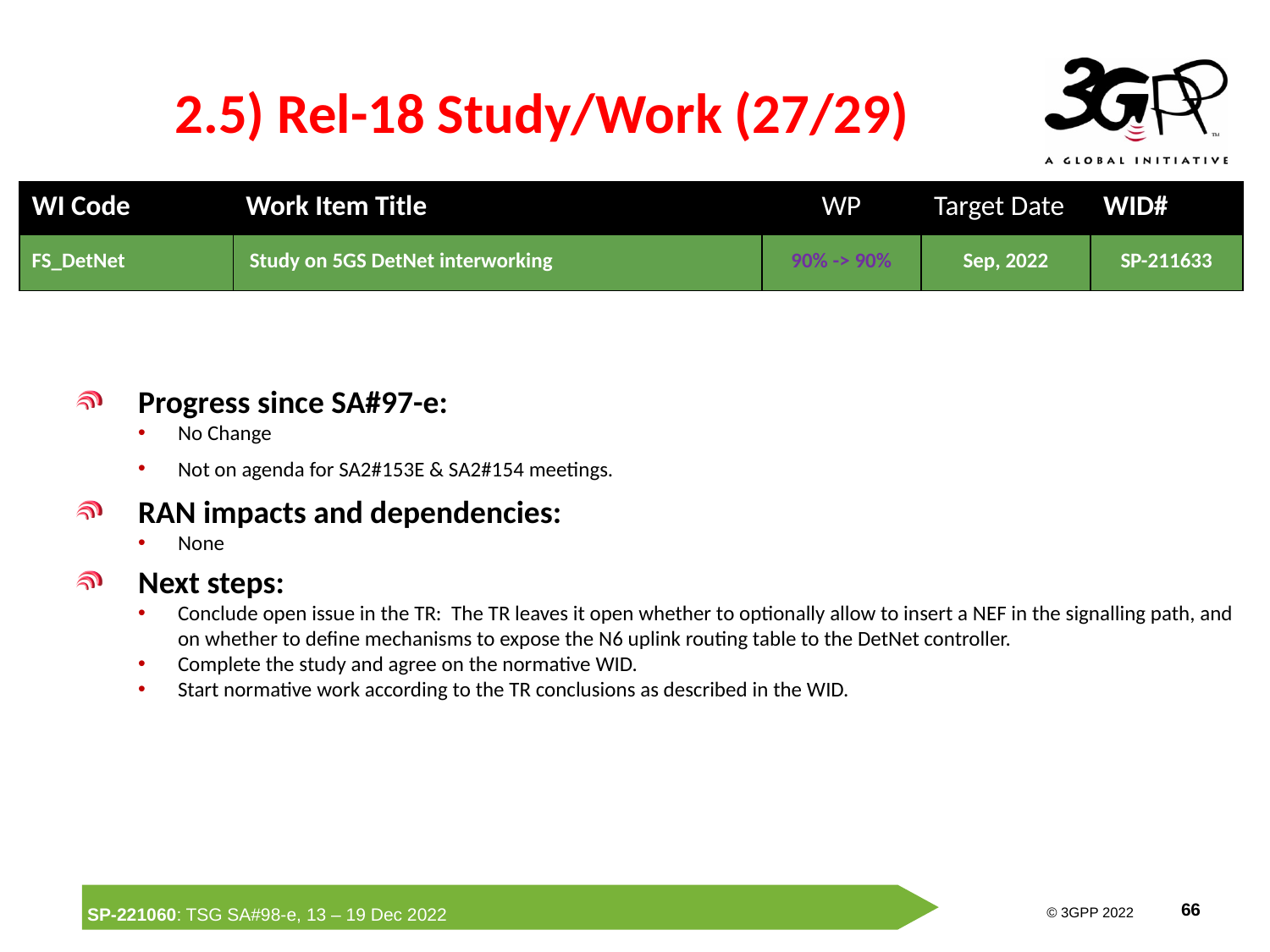

# 2.5) Rel-18 Study/Work (27/29)
| WI Code | Work Item Title | WP | Target Date | WID# |
| --- | --- | --- | --- | --- |
| FS\_DetNet | Study on 5GS DetNet interworking | 90% -> 90% | Sep, 2022 | SP-211633 |
Progress since SA#97-e:
No Change
Not on agenda for SA2#153E & SA2#154 meetings.
RAN impacts and dependencies:
None
Next steps:
Conclude open issue in the TR:  The TR leaves it open whether to optionally allow to insert a NEF in the signalling path, and on whether to define mechanisms to expose the N6 uplink routing table to the DetNet controller.
Complete the study and agree on the normative WID.
Start normative work according to the TR conclusions as described in the WID.